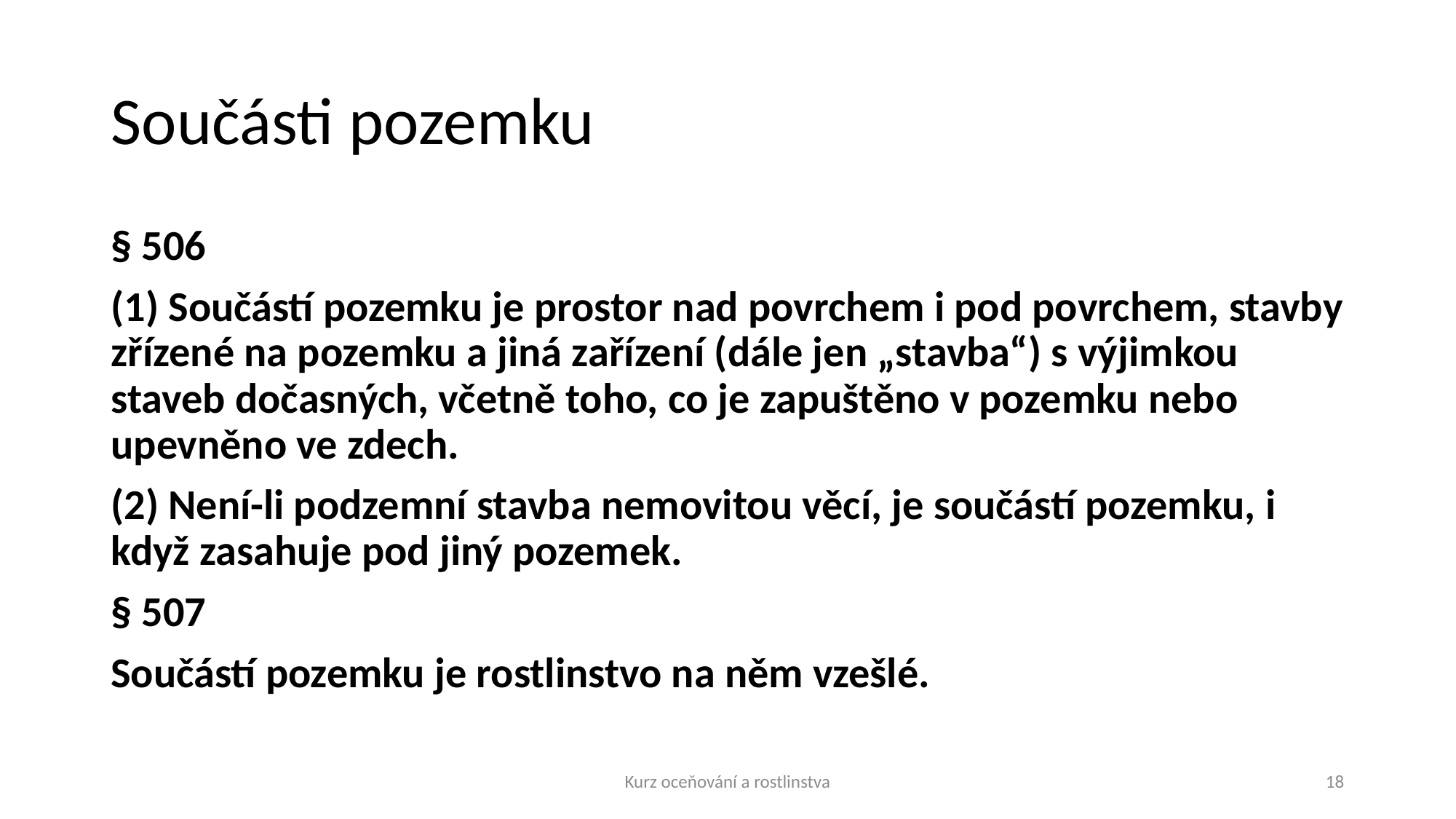

# Součásti pozemku
§ 506
(1) Součástí pozemku je prostor nad povrchem i pod povrchem, stavby zřízené na pozemku a jiná zařízení (dále jen „stavba“) s výjimkou staveb dočasných, včetně toho, co je zapuštěno v pozemku nebo upevněno ve zdech.
(2) Není-li podzemní stavba nemovitou věcí, je součástí pozemku, i když zasahuje pod jiný pozemek.
§ 507
Součástí pozemku je rostlinstvo na něm vzešlé.

Kurz oceňování a rostlinstva
18